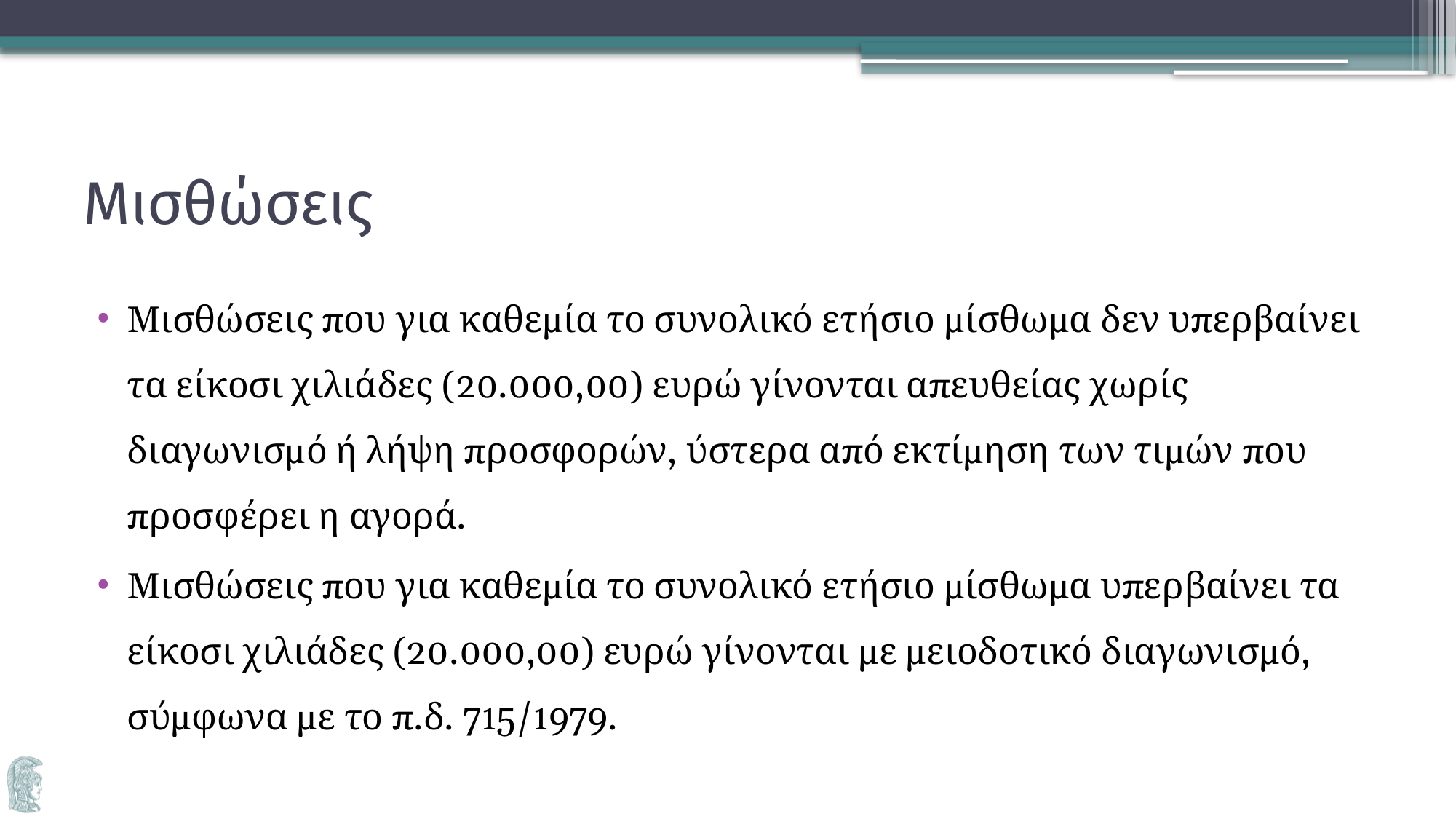

# Μισθώσεις
Μισθώσεις που για καθεμία το συνολικό ετήσιο μίσθωμα δεν υπερβαίνει τα είκοσι χιλιάδες (20.000,00) ευρώ γίνονται απευθείας χωρίς διαγωνισμό ή λήψη προσφορών, ύστερα από εκτίμηση των τιμών που προσφέρει η αγορά.
Μισθώσεις που για καθεμία το συνολικό ετήσιο μίσθωμα υπερβαίνει τα είκοσι χιλιάδες (20.000,00) ευρώ γίνονται με μειοδοτικό διαγωνισμό, σύμφωνα με το π.δ. 715/1979.